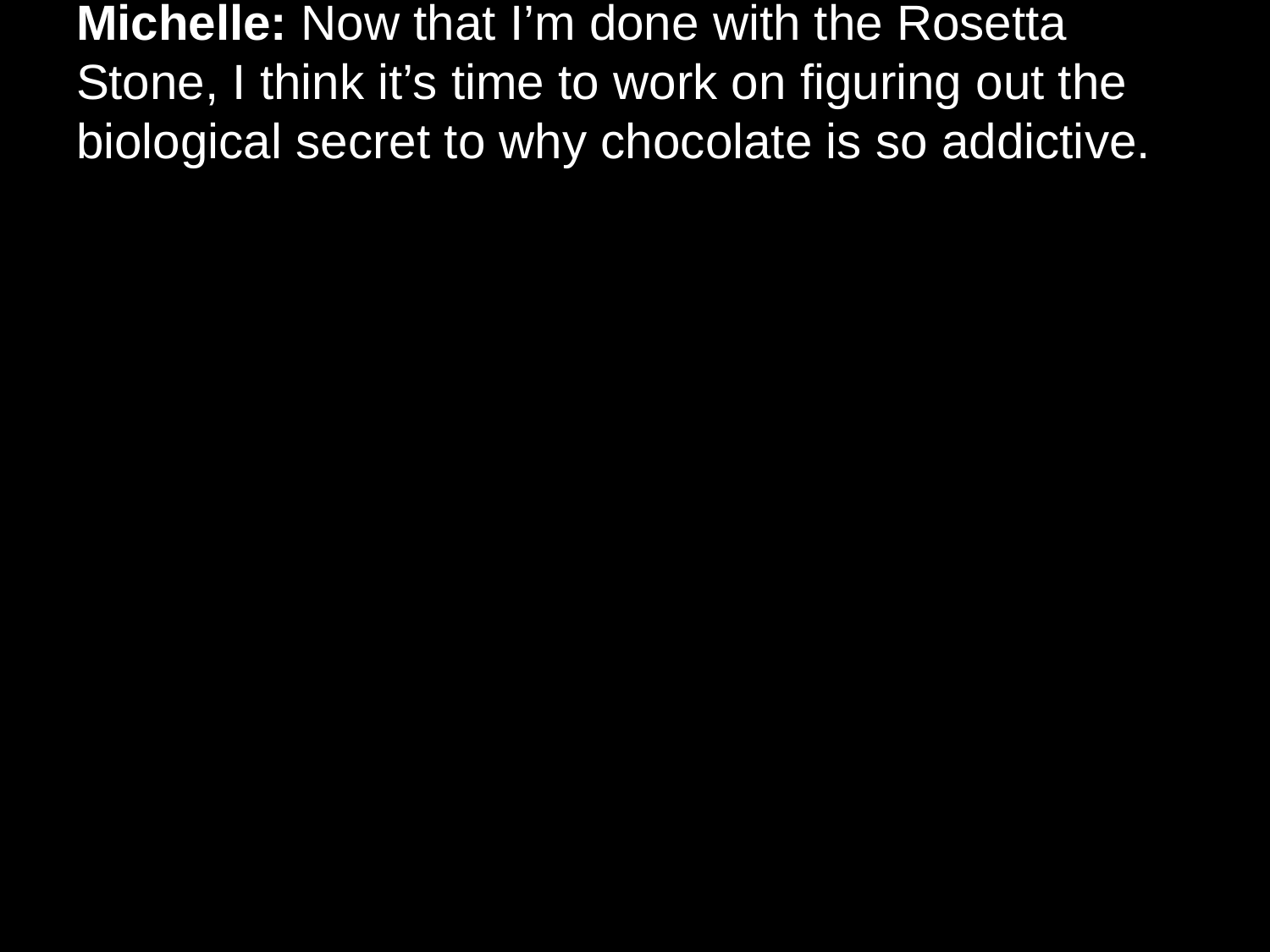

# Michelle: Now that I’m done with the Rosetta Stone, I think it’s time to work on figuring out the biological secret to why chocolate is so addictive.